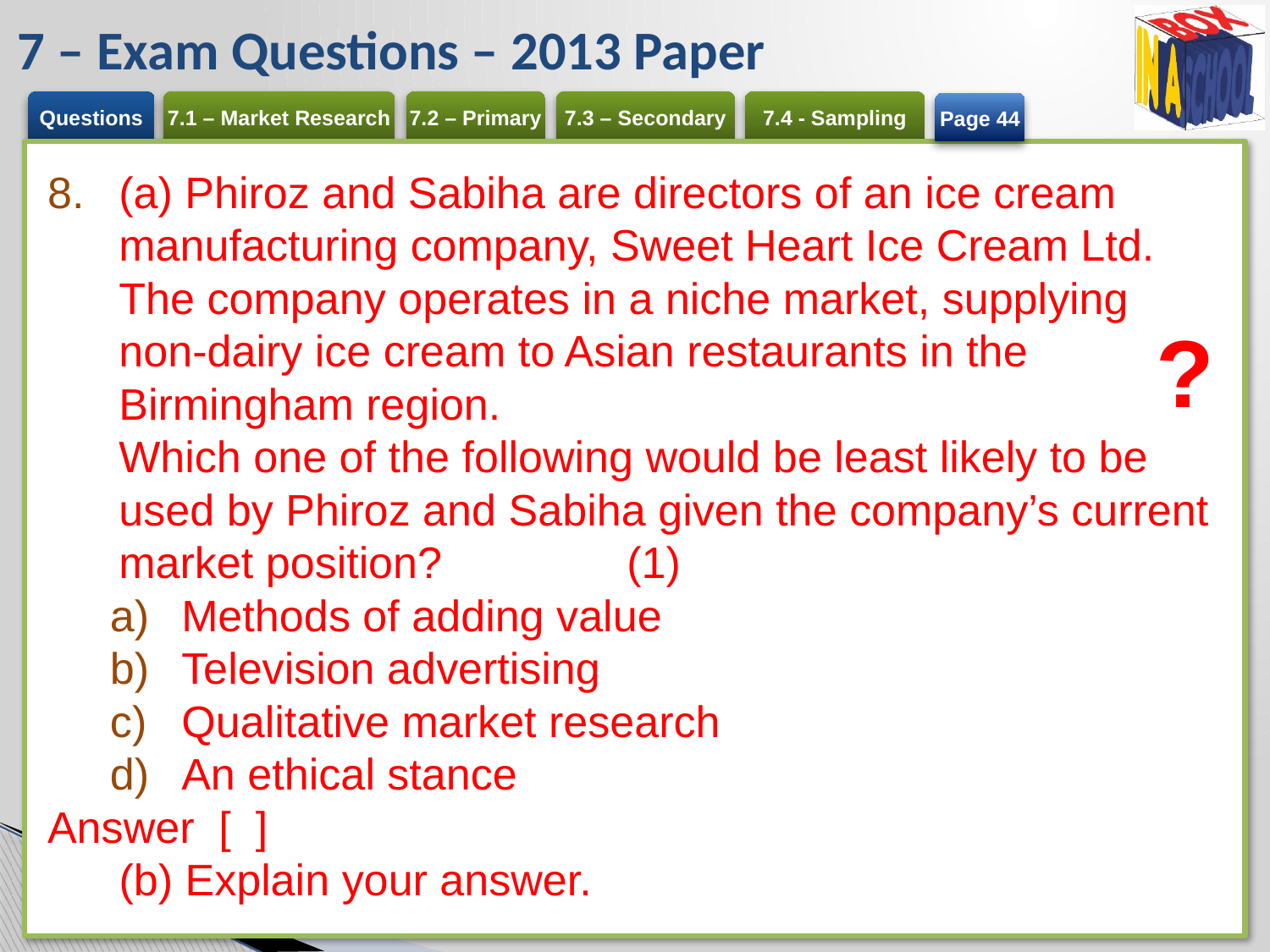

# 7 – Exam Questions – 2013 Paper
Page 44
(a) Phiroz and Sabiha are directors of an ice cream manufacturing company, Sweet Heart Ice Cream Ltd. The company operates in a niche market, supplying non-dairy ice cream to Asian restaurants in the Birmingham region.
Which one of the following would be least likely to be used by Phiroz and Sabiha given the company’s current market position?		(1)
Methods of adding value
Television advertising
Qualitative market research
An ethical stance
Answer  [  ]
	(b) Explain your answer.
?